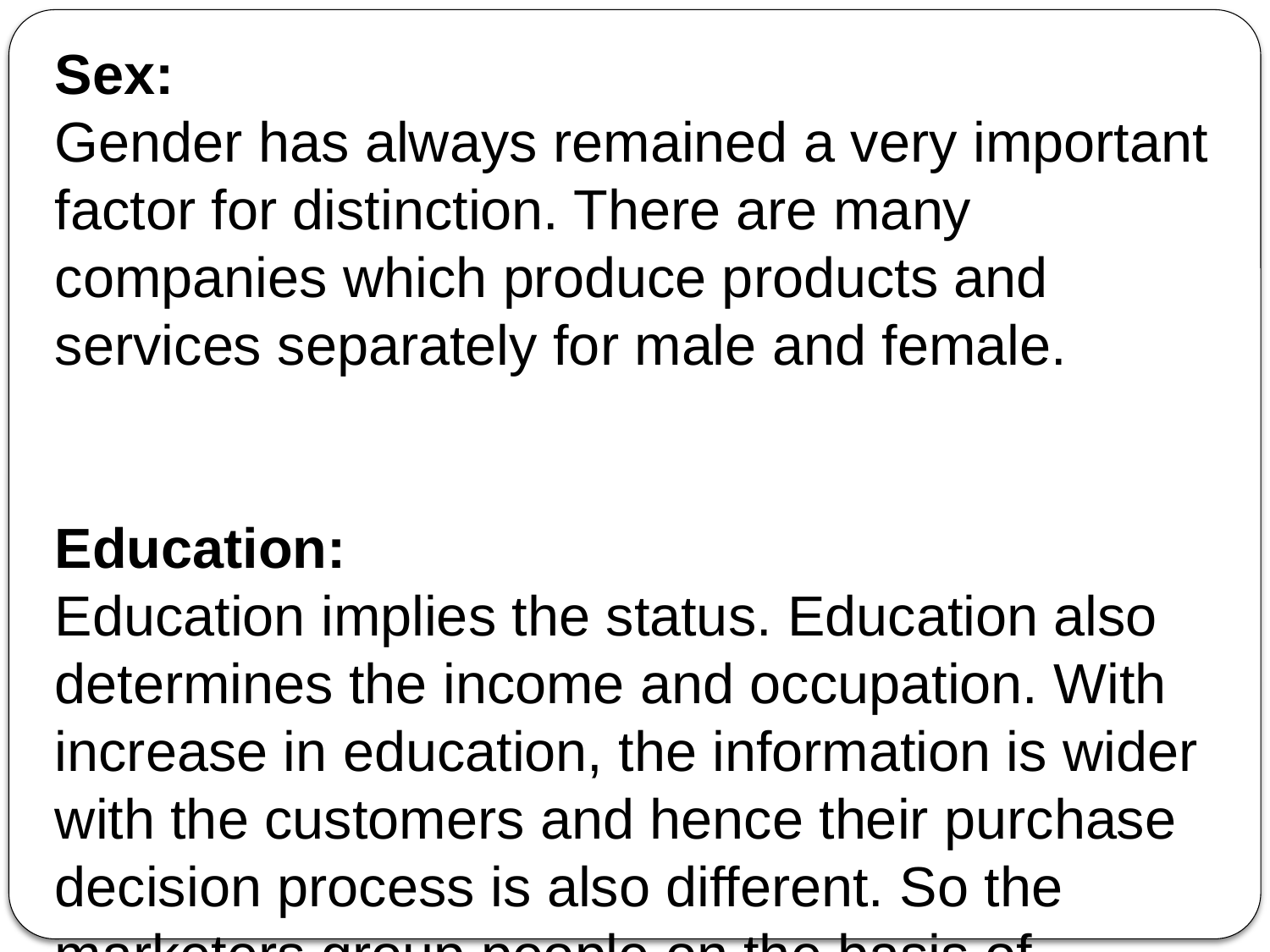

Sex:
Gender has always remained a very important factor for distinction. There are many companies which produce products and services separately for male and female.

Education:
Education implies the status. Education also determines the income and occupation. With increase in education, the information is wider with the customers and hence their purchase decision process is also different. So the marketers group people on the basis of education